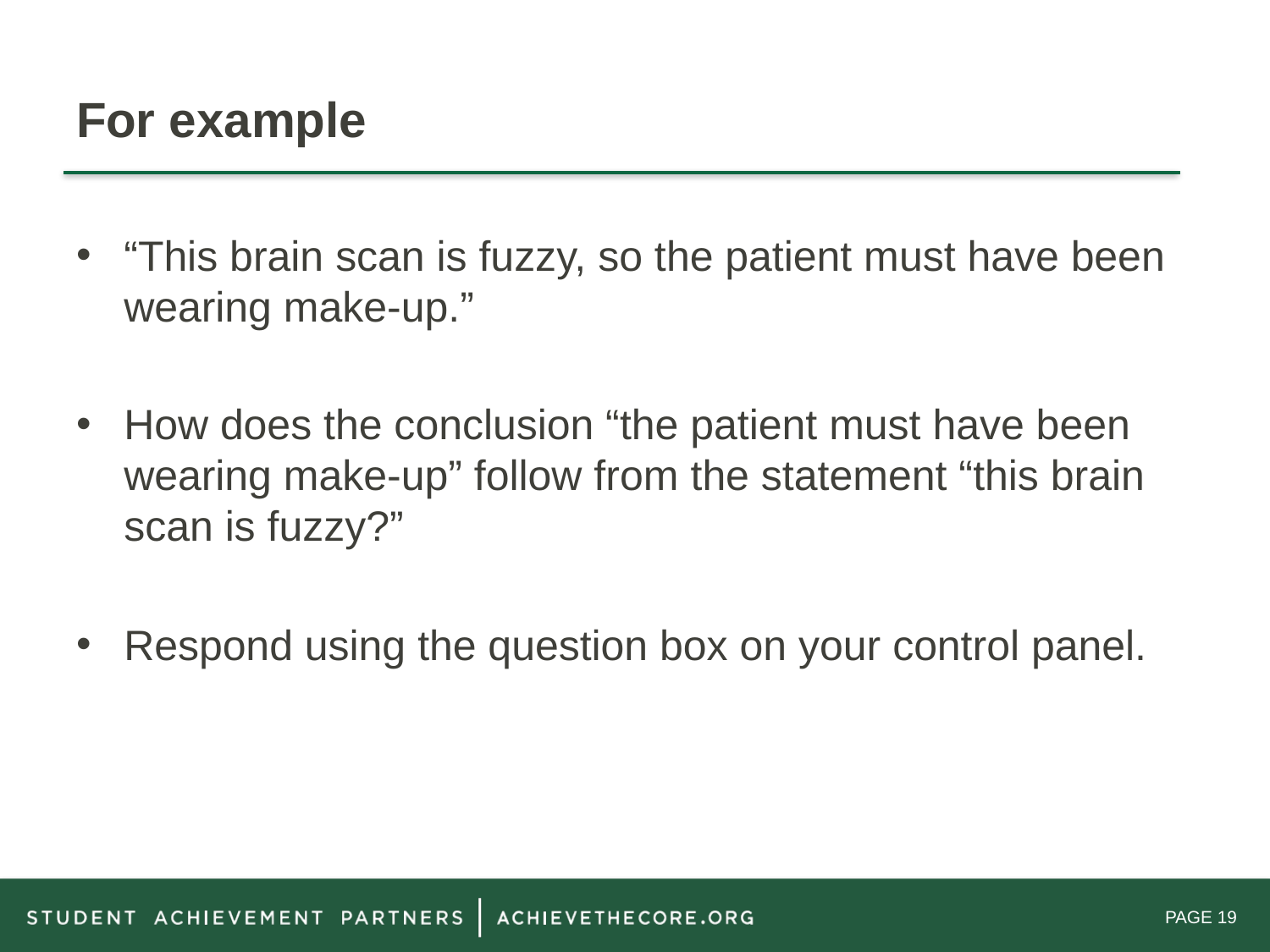

# For example
“This brain scan is fuzzy, so the patient must have been wearing make-up.”

How does the conclusion “the patient must have been wearing make-up” follow from the statement “this brain scan is fuzzy?”

Respond using the question box on your control panel.